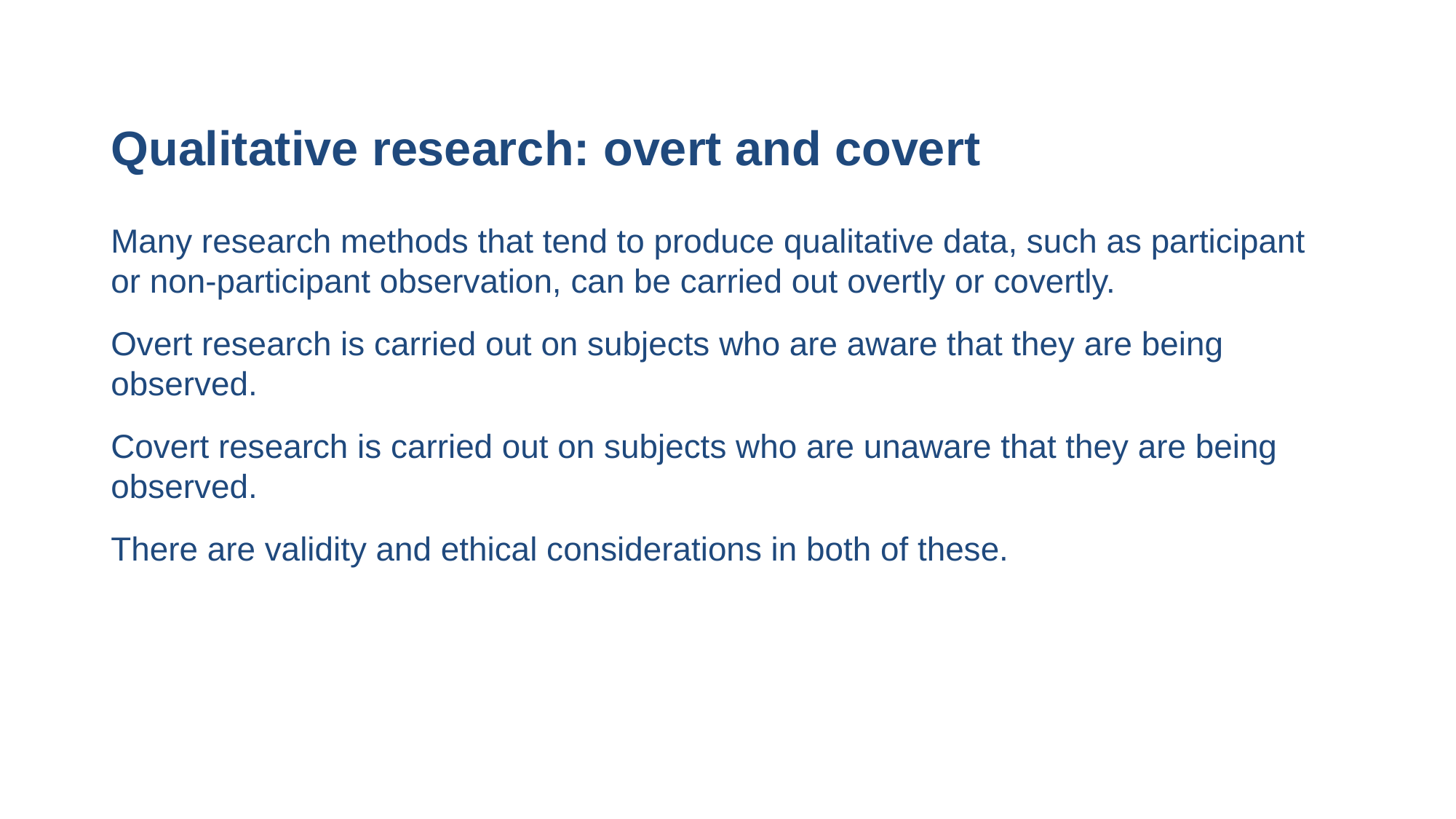

# Qualitative research: overt and covert
Many research methods that tend to produce qualitative data, such as participant or non-participant observation, can be carried out overtly or covertly.
Overt research is carried out on subjects who are aware that they are being observed.
Covert research is carried out on subjects who are unaware that they are being observed.
There are validity and ethical considerations in both of these.